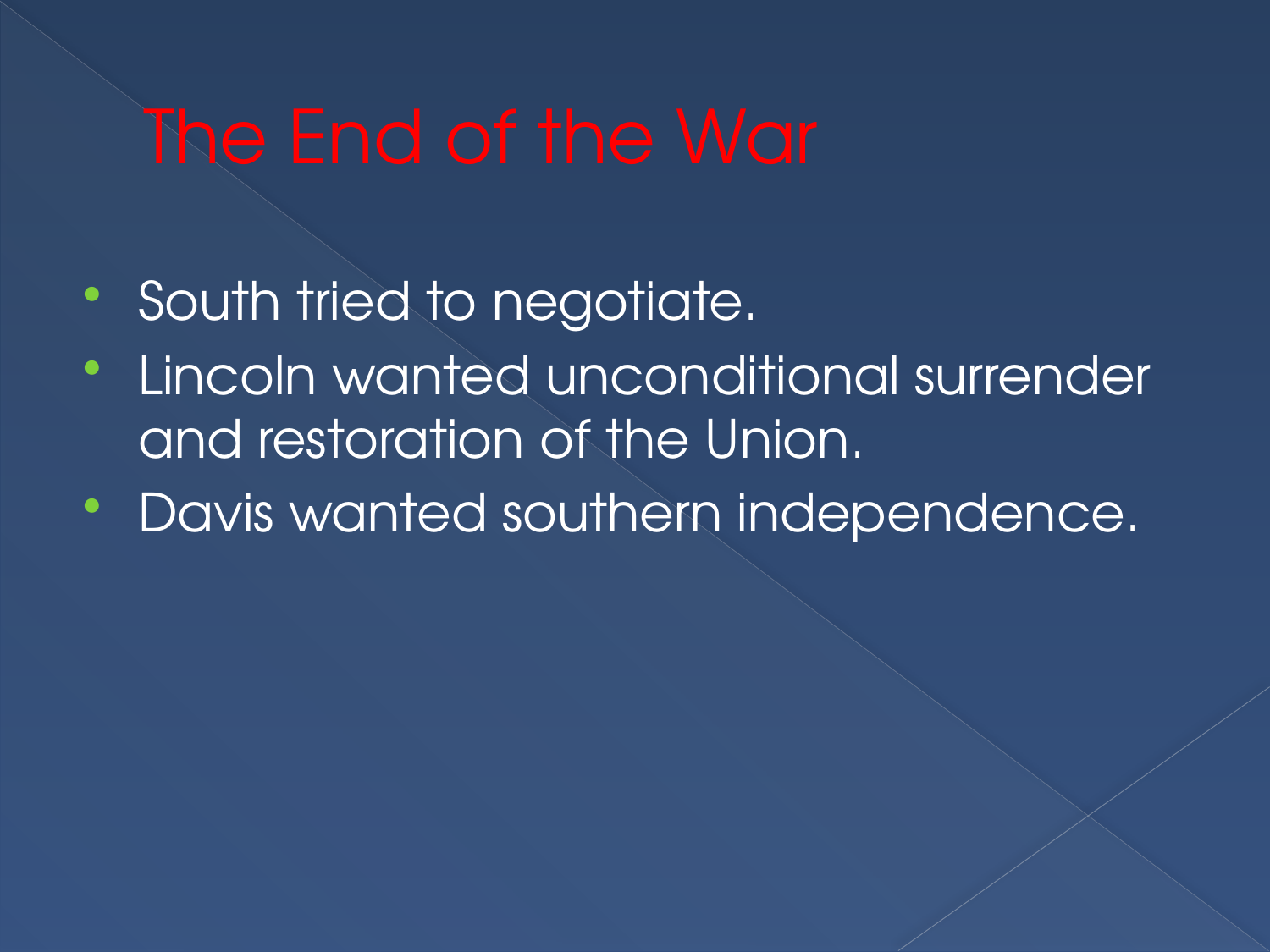

# The End of the War
South tried to negotiate.
Lincoln wanted unconditional surrender and restoration of the Union.
Davis wanted southern independence.